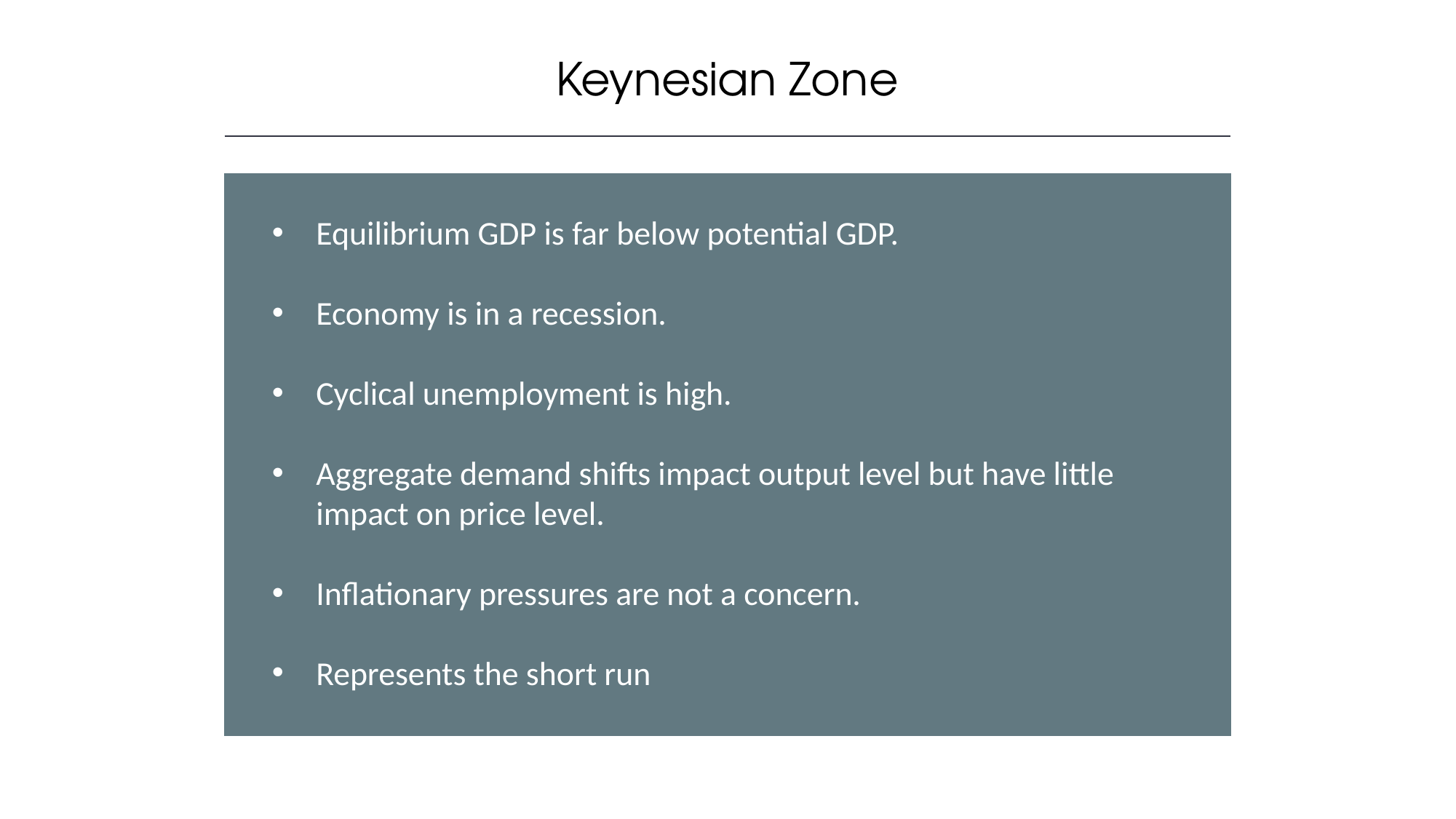

Keynesian Zone

Equilibrium GDP is far below potential GDP.

Economy is in a recession.

Cyclical unemployment is high.

Aggregate demand shifts impact output level but have little impact on price level.

Inflationary pressures are not a concern.

Represents the short run